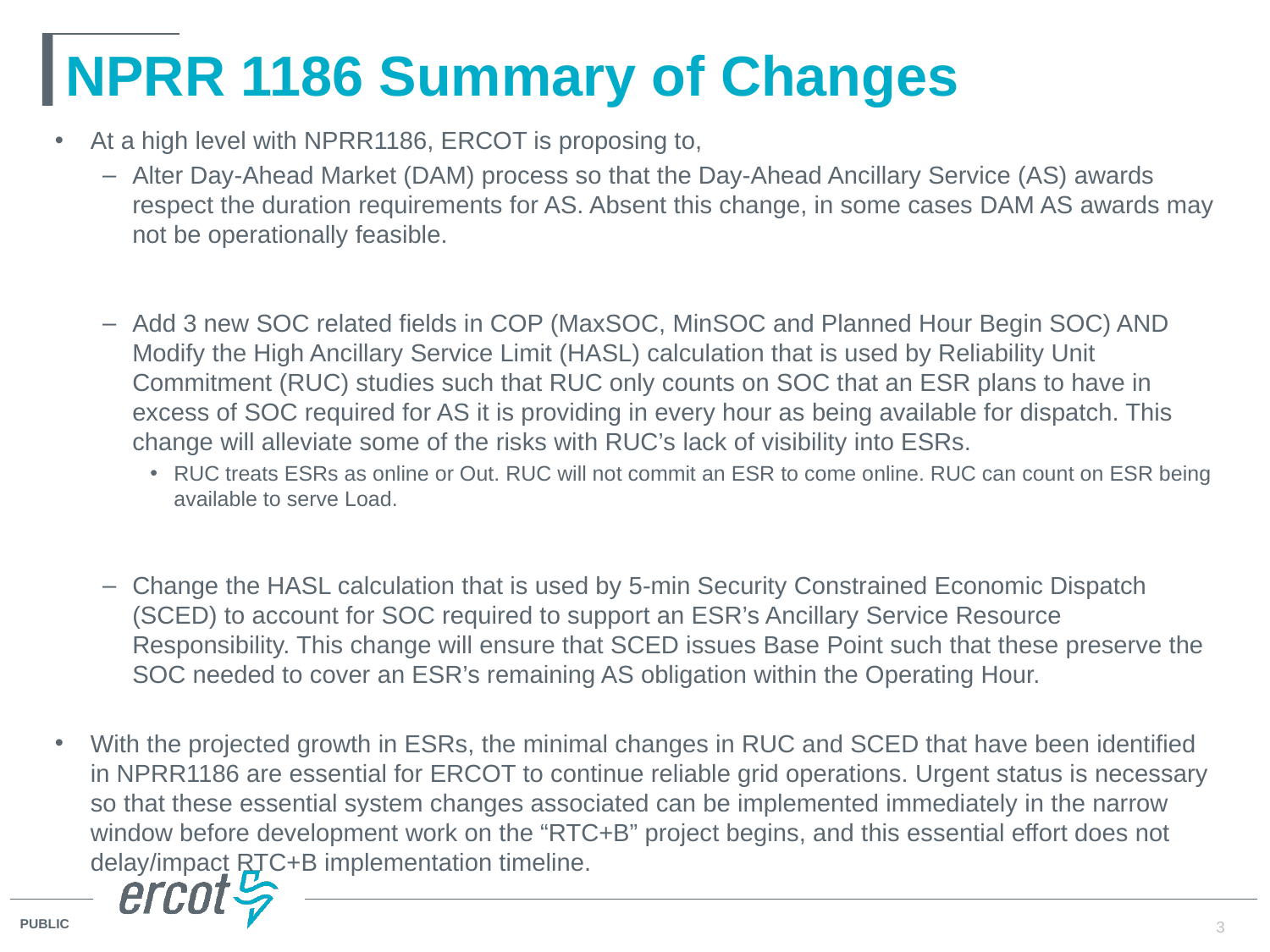

# NPRR 1186 Summary of Changes
At a high level with NPRR1186, ERCOT is proposing to,
Alter Day-Ahead Market (DAM) process so that the Day-Ahead Ancillary Service (AS) awards respect the duration requirements for AS. Absent this change, in some cases DAM AS awards may not be operationally feasible.

Add 3 new SOC related fields in COP (MaxSOC, MinSOC and Planned Hour Begin SOC) AND Modify the High Ancillary Service Limit (HASL) calculation that is used by Reliability Unit Commitment (RUC) studies such that RUC only counts on SOC that an ESR plans to have in excess of SOC required for AS it is providing in every hour as being available for dispatch. This change will alleviate some of the risks with RUC’s lack of visibility into ESRs.
RUC treats ESRs as online or Out. RUC will not commit an ESR to come online. RUC can count on ESR being available to serve Load.

Change the HASL calculation that is used by 5-min Security Constrained Economic Dispatch (SCED) to account for SOC required to support an ESR’s Ancillary Service Resource Responsibility. This change will ensure that SCED issues Base Point such that these preserve the SOC needed to cover an ESR’s remaining AS obligation within the Operating Hour.

With the projected growth in ESRs, the minimal changes in RUC and SCED that have been identified in NPRR1186 are essential for ERCOT to continue reliable grid operations. Urgent status is necessary so that these essential system changes associated can be implemented immediately in the narrow window before development work on the “RTC+B” project begins, and this essential effort does not delay/impact RTC+B implementation timeline.

3